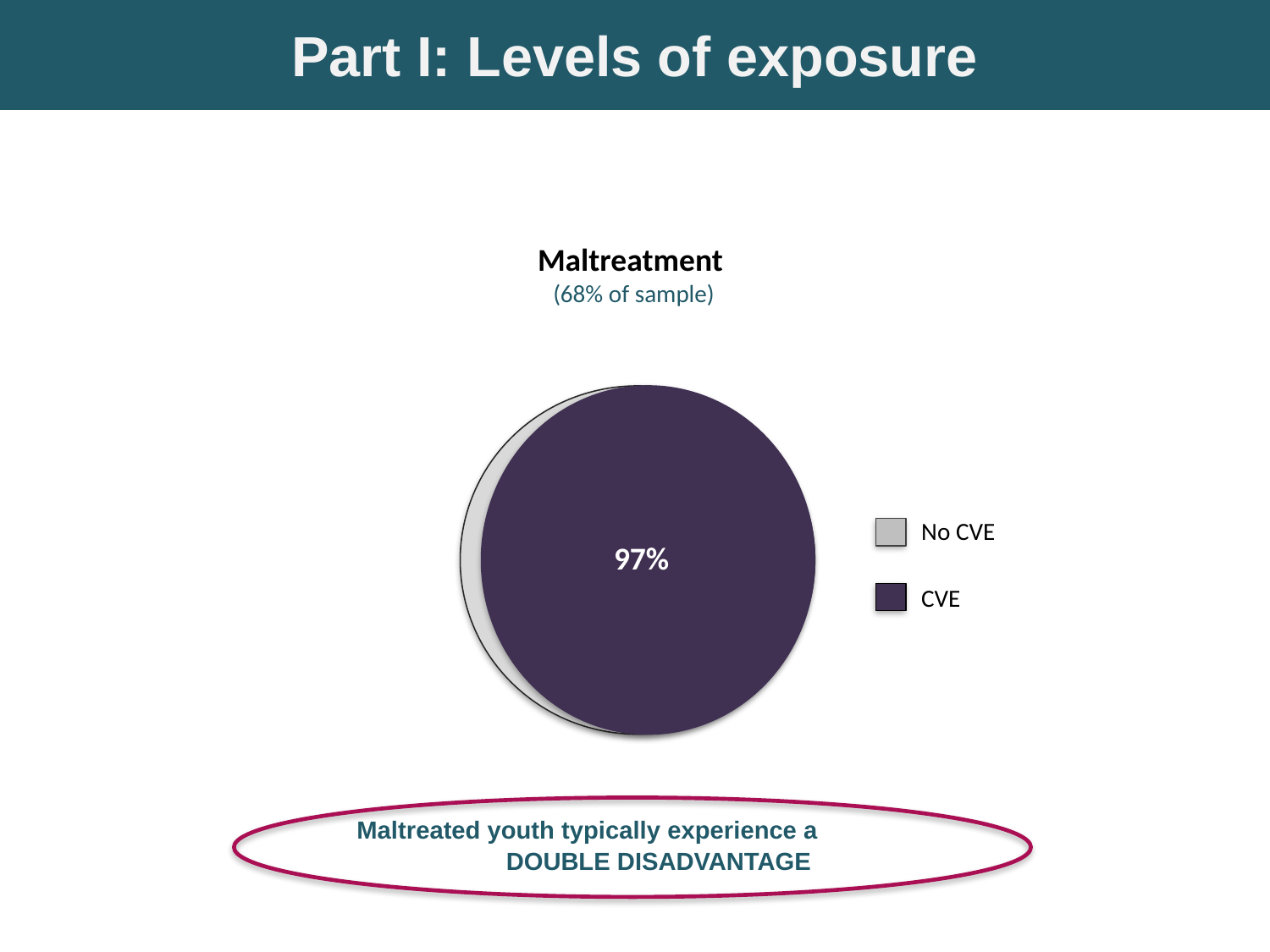

Part I: Levels of exposure
Maltreatment
(68% of sample)

No CVE

97%
CVE

    Maltreated youth typically experience a                           DOUBLE DISADVANTAGE